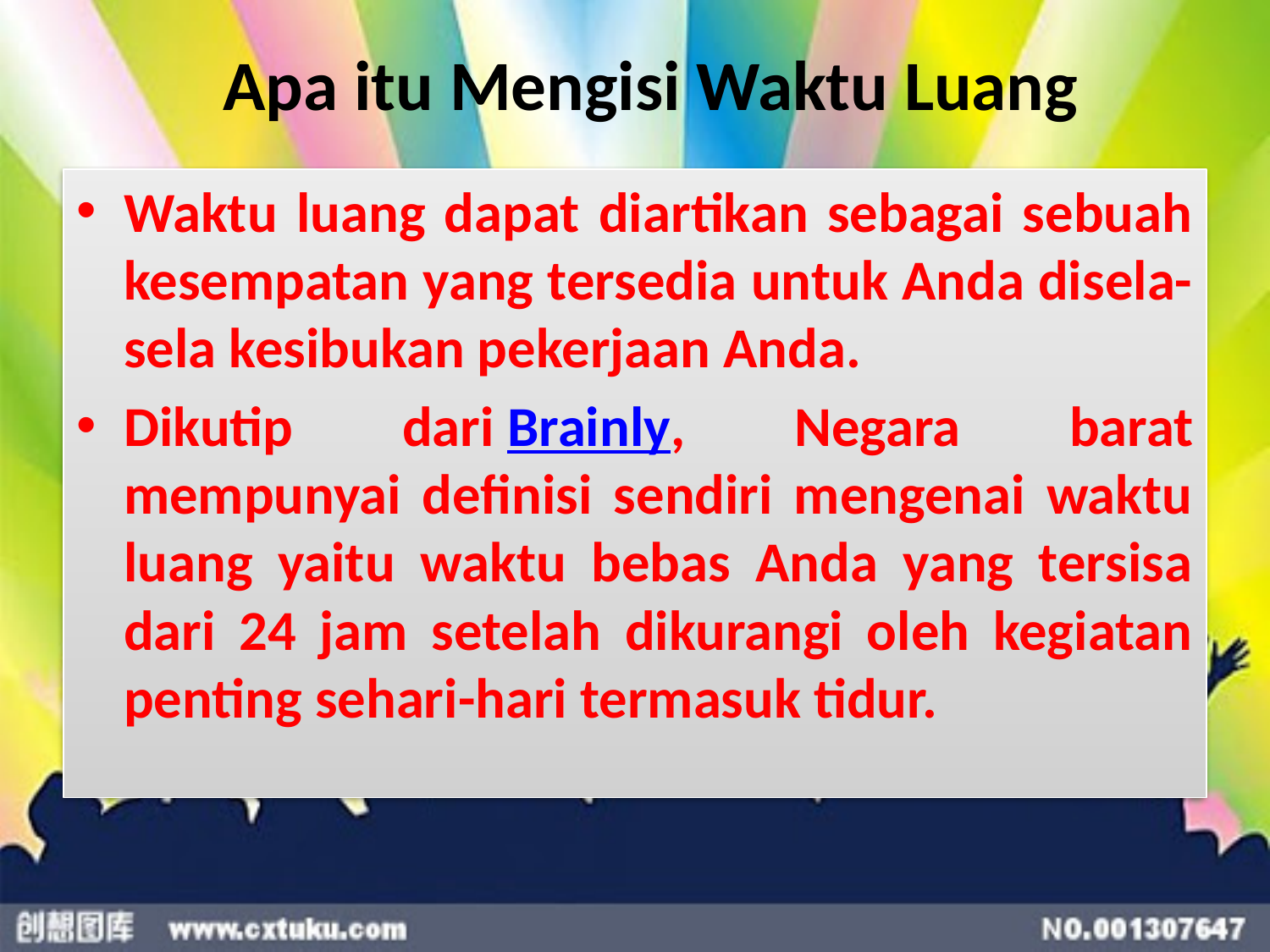

# Apa itu Mengisi Waktu Luang
Waktu luang dapat diartikan sebagai sebuah kesempatan yang tersedia untuk Anda disela-sela kesibukan pekerjaan Anda.
Dikutip dari Brainly, Negara barat mempunyai definisi sendiri mengenai waktu luang yaitu waktu bebas Anda yang tersisa dari 24 jam setelah dikurangi oleh kegiatan penting sehari-hari termasuk tidur.